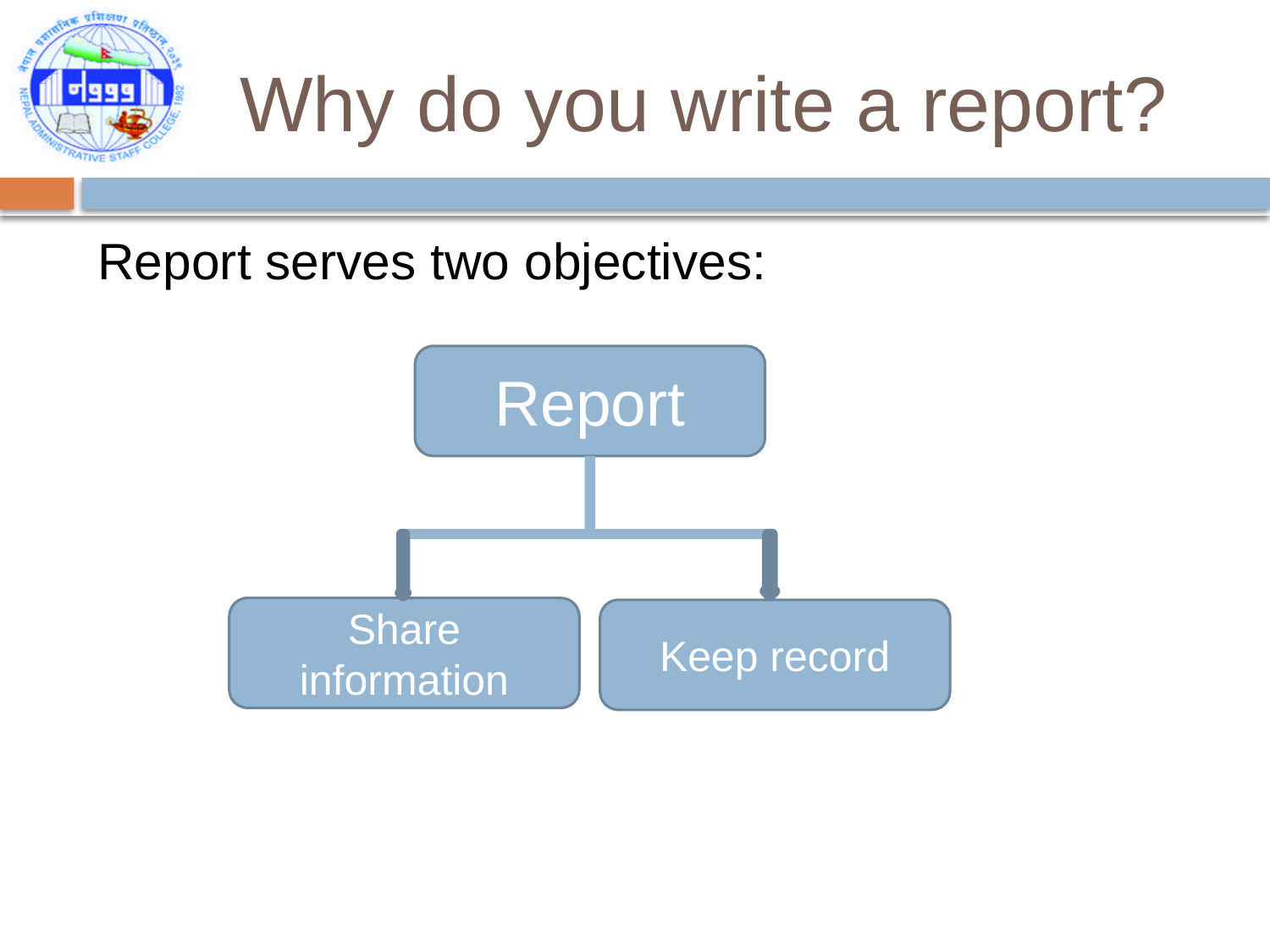

# Why do you write a report?
Report serves two objectives:

Report

Share information
Keep record